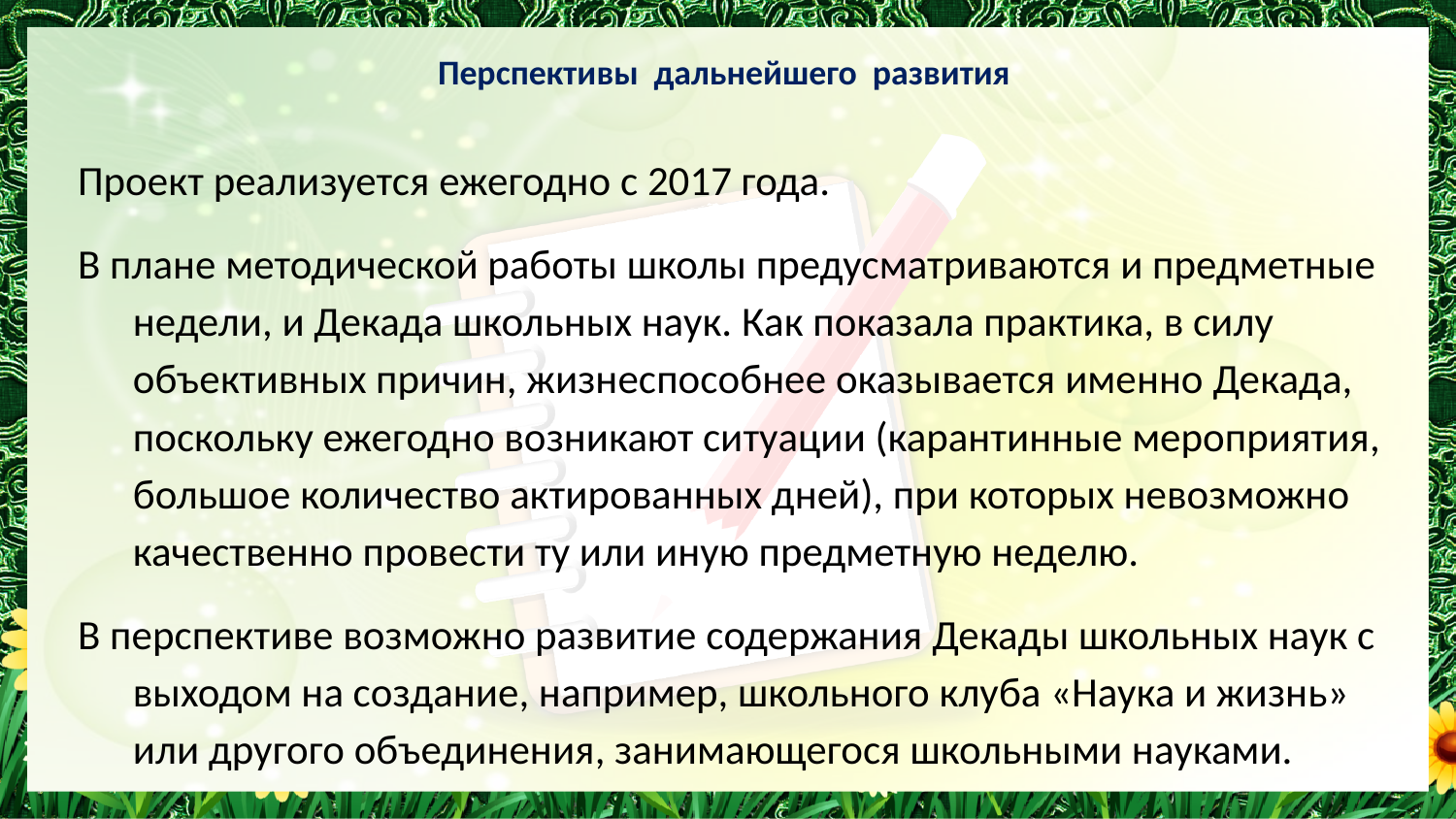

# Перспективы  дальнейшего  развития
Проект реализуется ежегодно с 2017 года.
В плане методической работы школы предусматриваются и предметные недели, и Декада школьных наук. Как показала практика, в силу объективных причин, жизнеспособнее оказывается именно Декада, поскольку ежегодно возникают ситуации (карантинные мероприятия, большое количество актированных дней), при которых невозможно качественно провести ту или иную предметную неделю.
В перспективе возможно развитие содержания Декады школьных наук с выходом на создание, например, школьного клуба «Наука и жизнь» или другого объединения, занимающегося школьными науками.